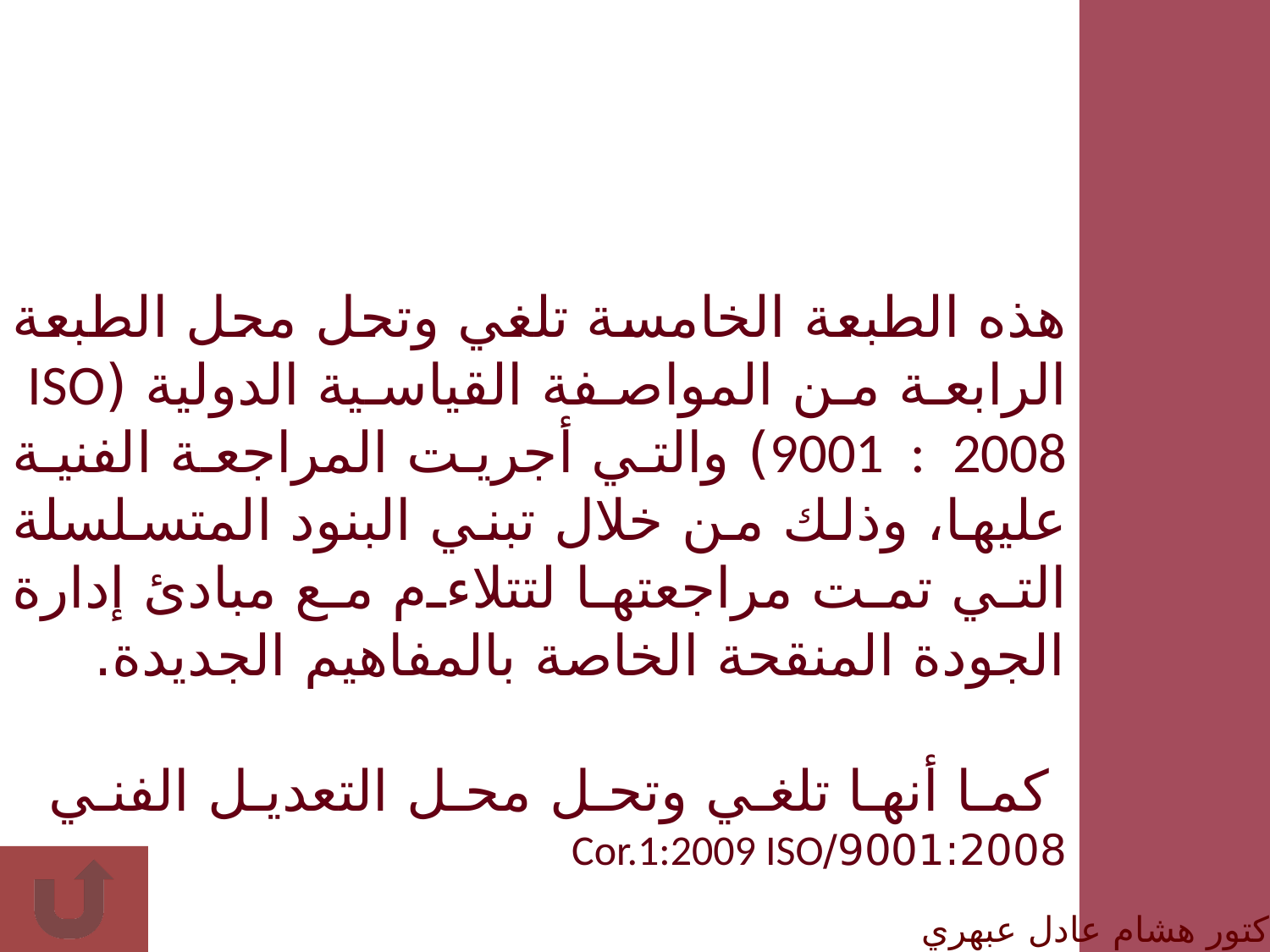

هذه الطبعة الخامسة تلغي وتحل محل الطبعة الرابعة من المواصفة القياسية الدولية (ISO 9001 : 2008) والتي أجريت المراجعة الفنية عليها، وذلك من خلال تبني البنود المتسلسلة التي تمت مراجعتها لتتلاءم مع مبادئ إدارة الجودة المنقحة الخاصة بالمفاهيم الجديدة.

 كما أنها تلغي وتحل محل التعديل الفني   9001:2008/Cor.1:2009 ISO

الدكتور هشام عادل عبهري